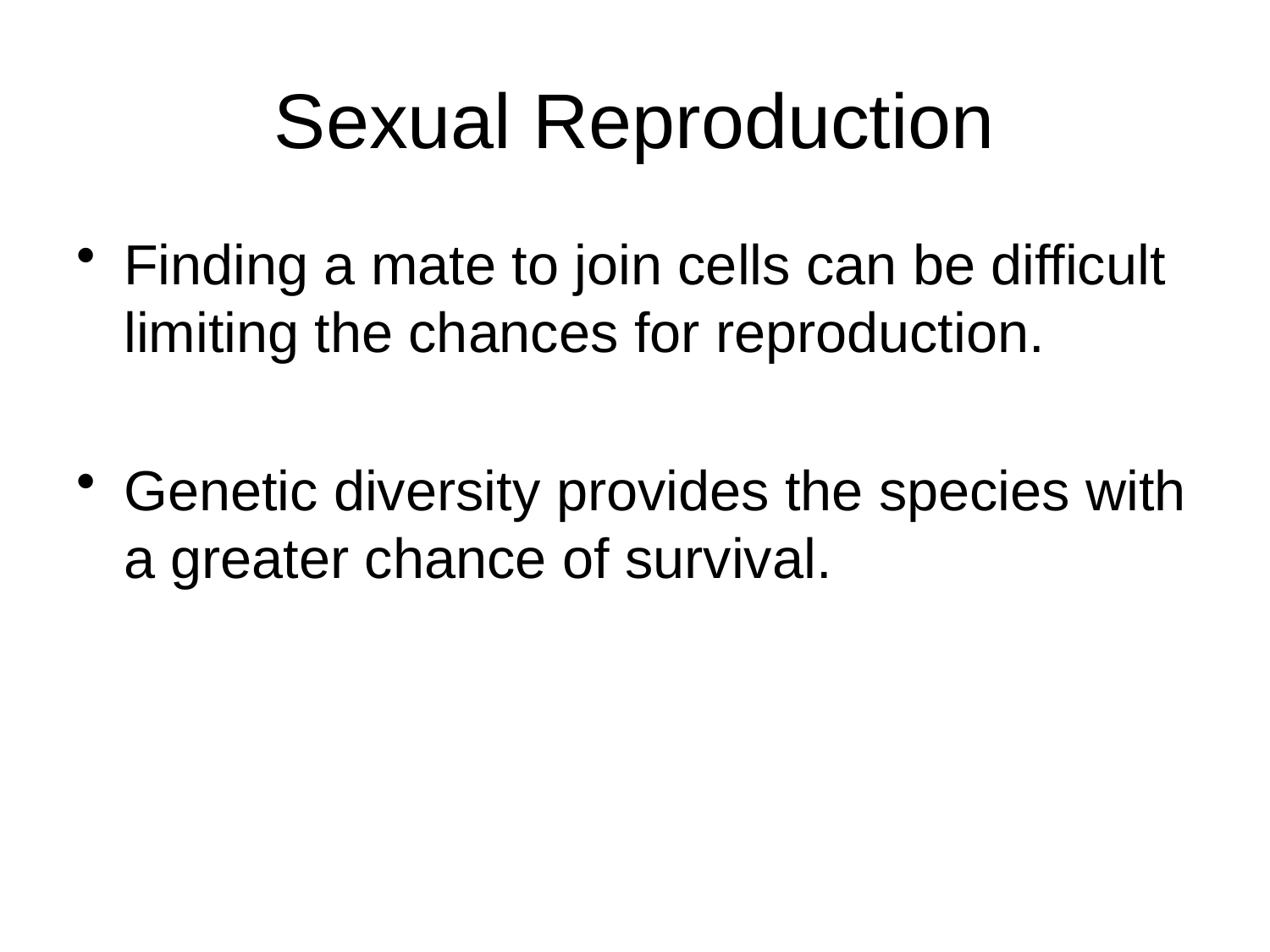

# Sexual Reproduction
Finding a mate to join cells can be difficult limiting the chances for reproduction.

Genetic diversity provides the species with a greater chance of survival.